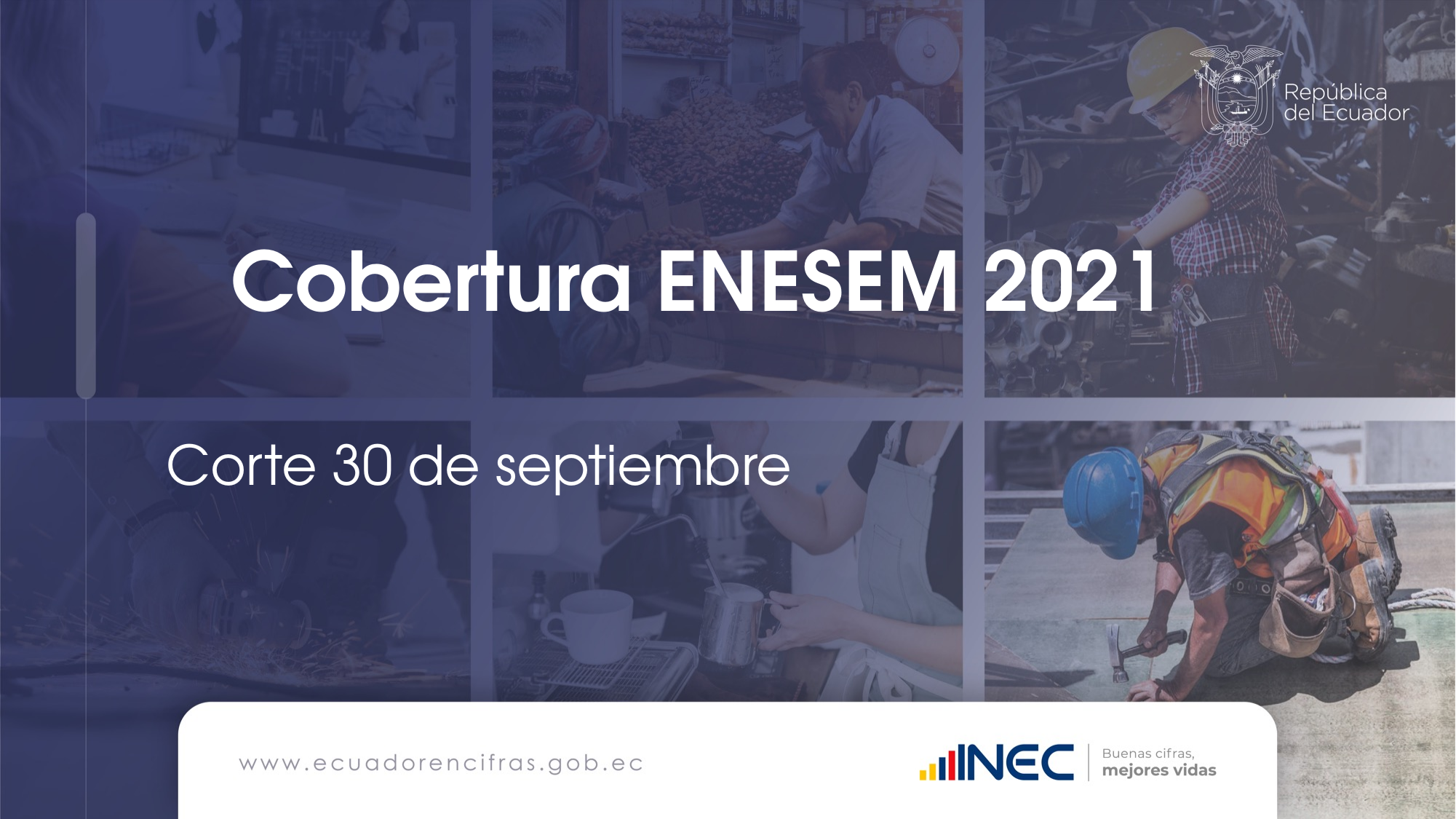

# Cobertura ENESEM 2021
Corte 30 de septiembre